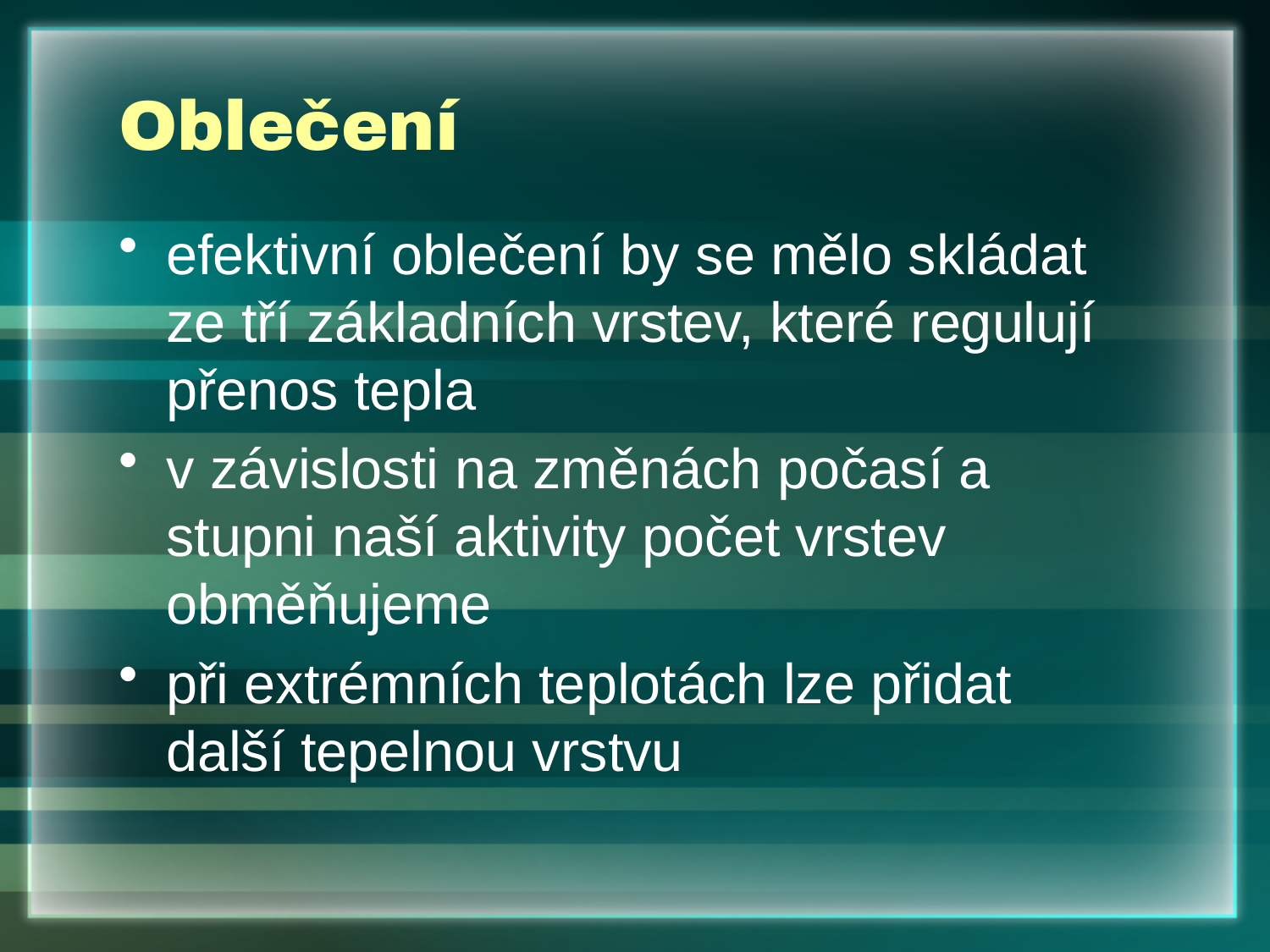

# Oblečení
efektivní oblečení by se mělo skládat ze tří základních vrstev, které regulují přenos tepla
v závislosti na změnách počasí a stupni naší aktivity počet vrstev obměňujeme
při extrémních teplotách lze přidat další tepelnou vrstvu